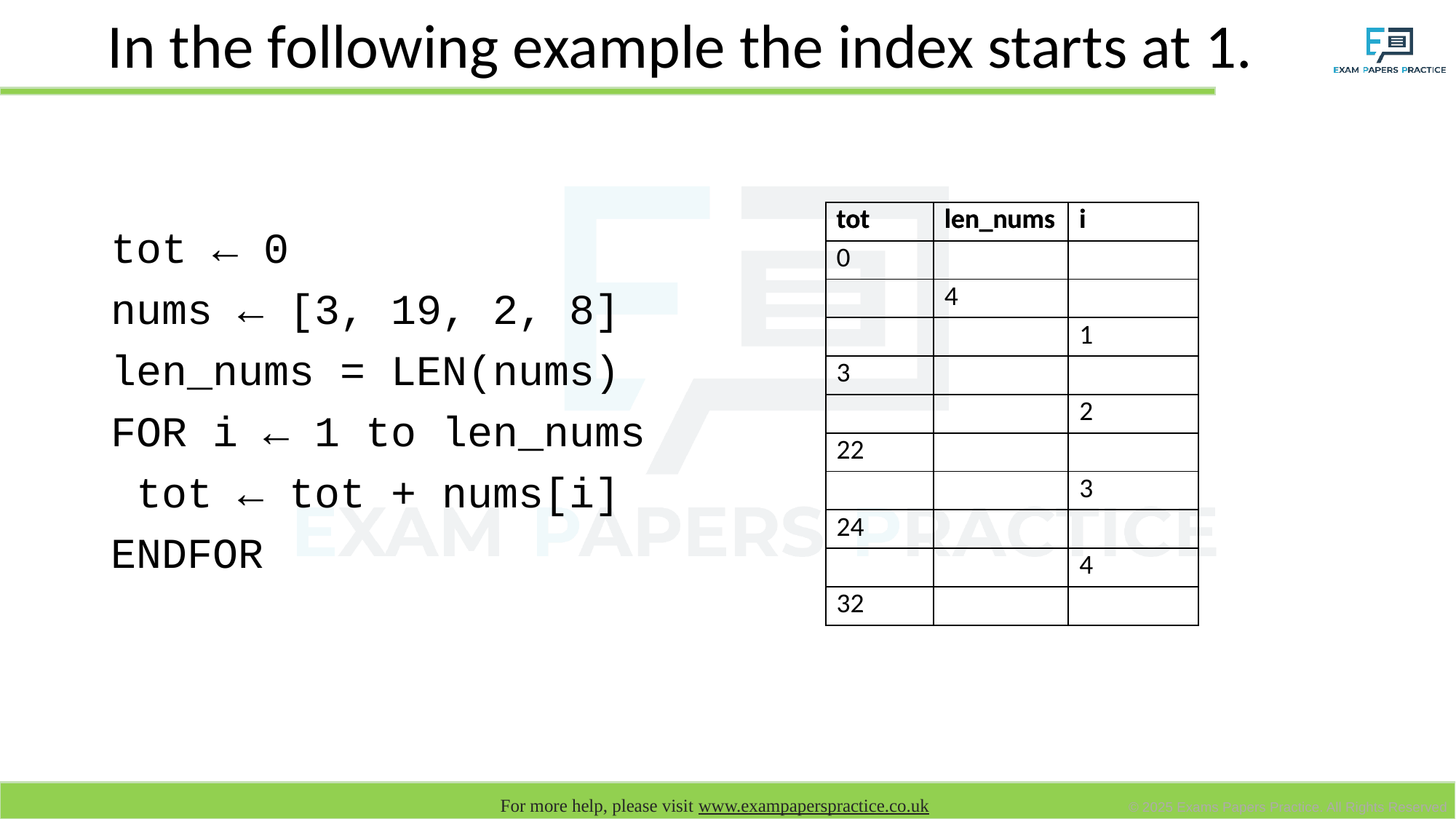

# In the following example the index starts at 1.
| tot | len\_nums | i |
| --- | --- | --- |
|  |  |  |
|  |  |  |
|  |  |  |
|  |  |  |
|  |  |  |
|  |  |  |
|  |  |  |
|  |  |  |
|  |  |  |
|  |  |  |
| tot | len\_nums | i |
| --- | --- | --- |
| 0 |  |  |
|  | 4 |  |
|  |  | 1 |
| 3 |  |  |
|  |  | 2 |
| 22 |  |  |
|  |  | 3 |
| 24 |  |  |
|  |  | 4 |
| 32 |  |  |
tot ← 0
nums ← [3, 19, 2, 8]
len_nums = LEN(nums)
FOR i ← 1 to len_nums
 tot ← tot + nums[i]
ENDFOR